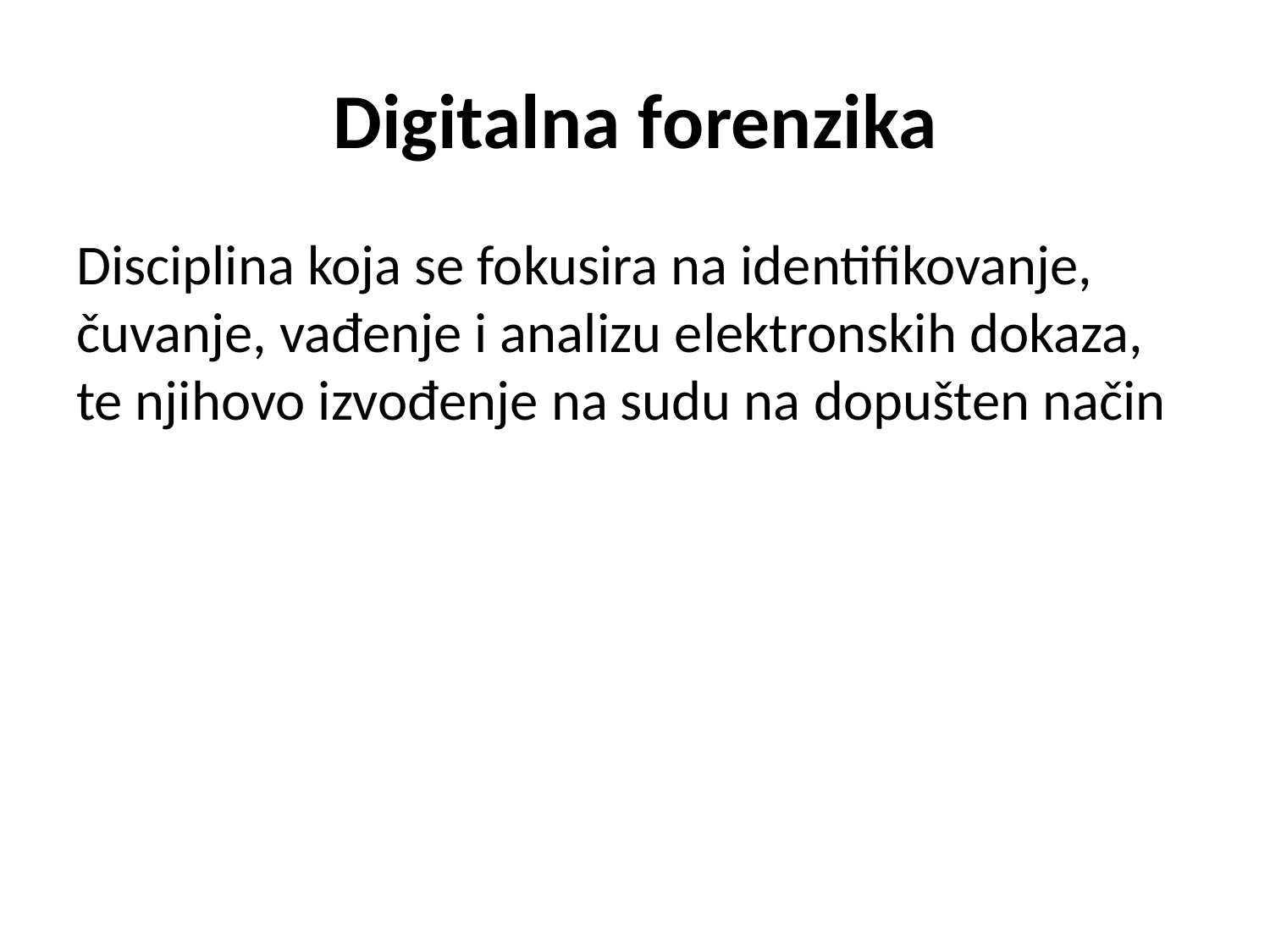

# Digitalna forenzika
Disciplina koja se fokusira na identifikovanje, čuvanje, vađenje i analizu elektronskih dokaza, te njihovo izvođenje na sudu na dopušten način